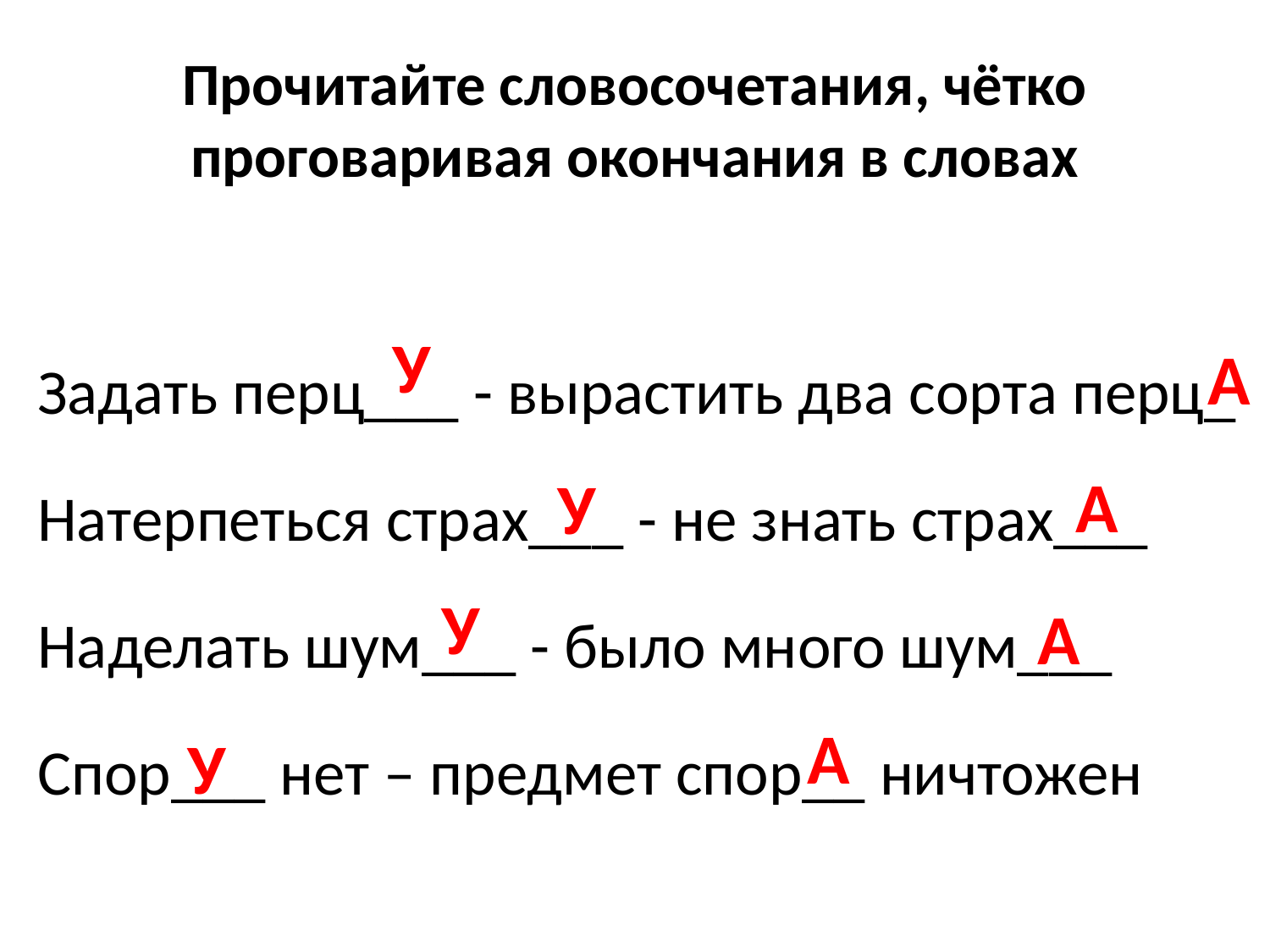

# Прочитайте словосочетания, чётко проговаривая окончания в словах
Задать перц___ - вырастить два сорта перц_
Натерпеться страх___ - не знать страх___
Наделать шум___ - было много шум___
Спор___ нет – предмет спор__ ничтожен
У
А
А
У
У
А
А
У